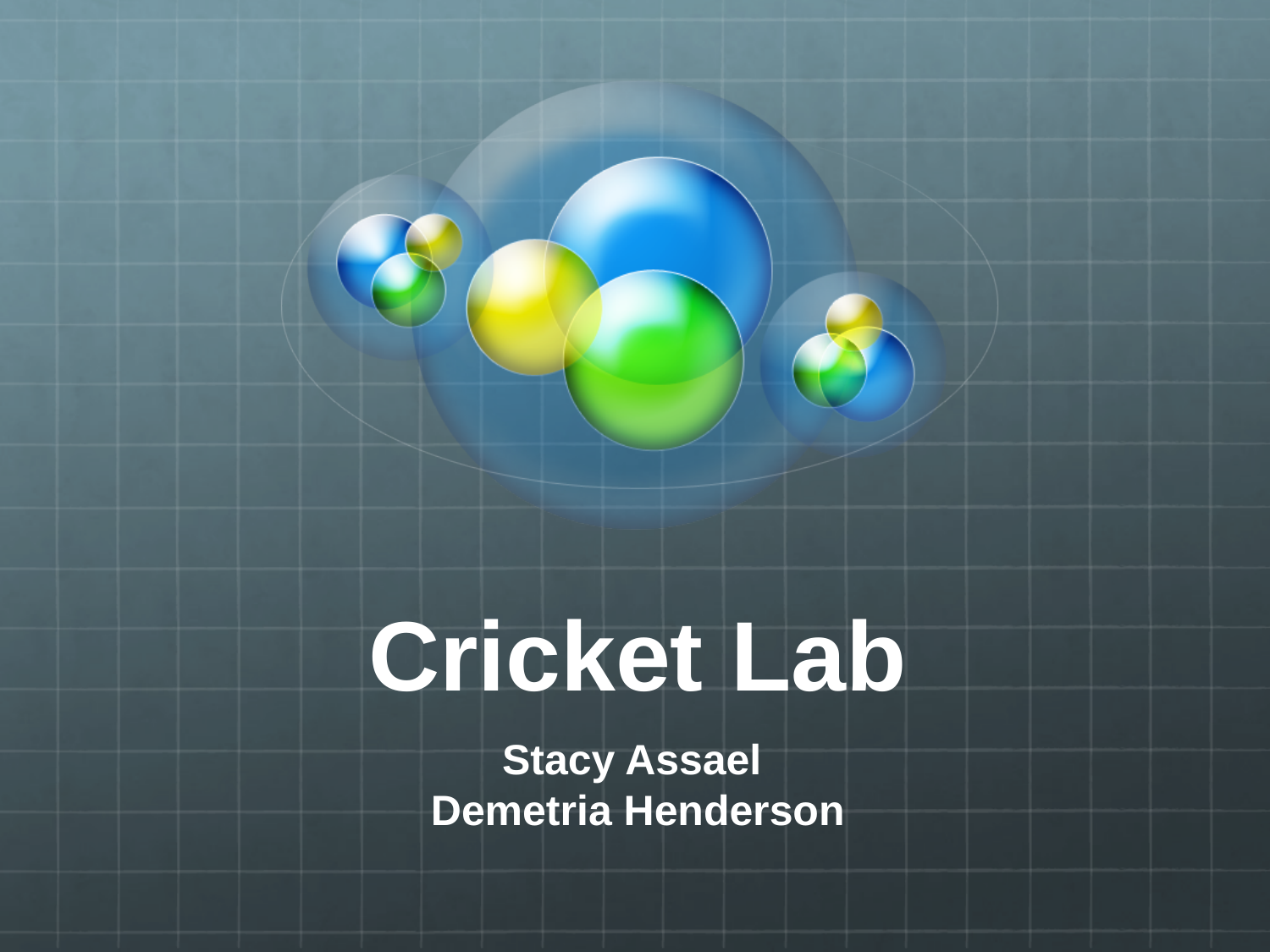

# Cricket Lab
Stacy Assael
Demetria Henderson